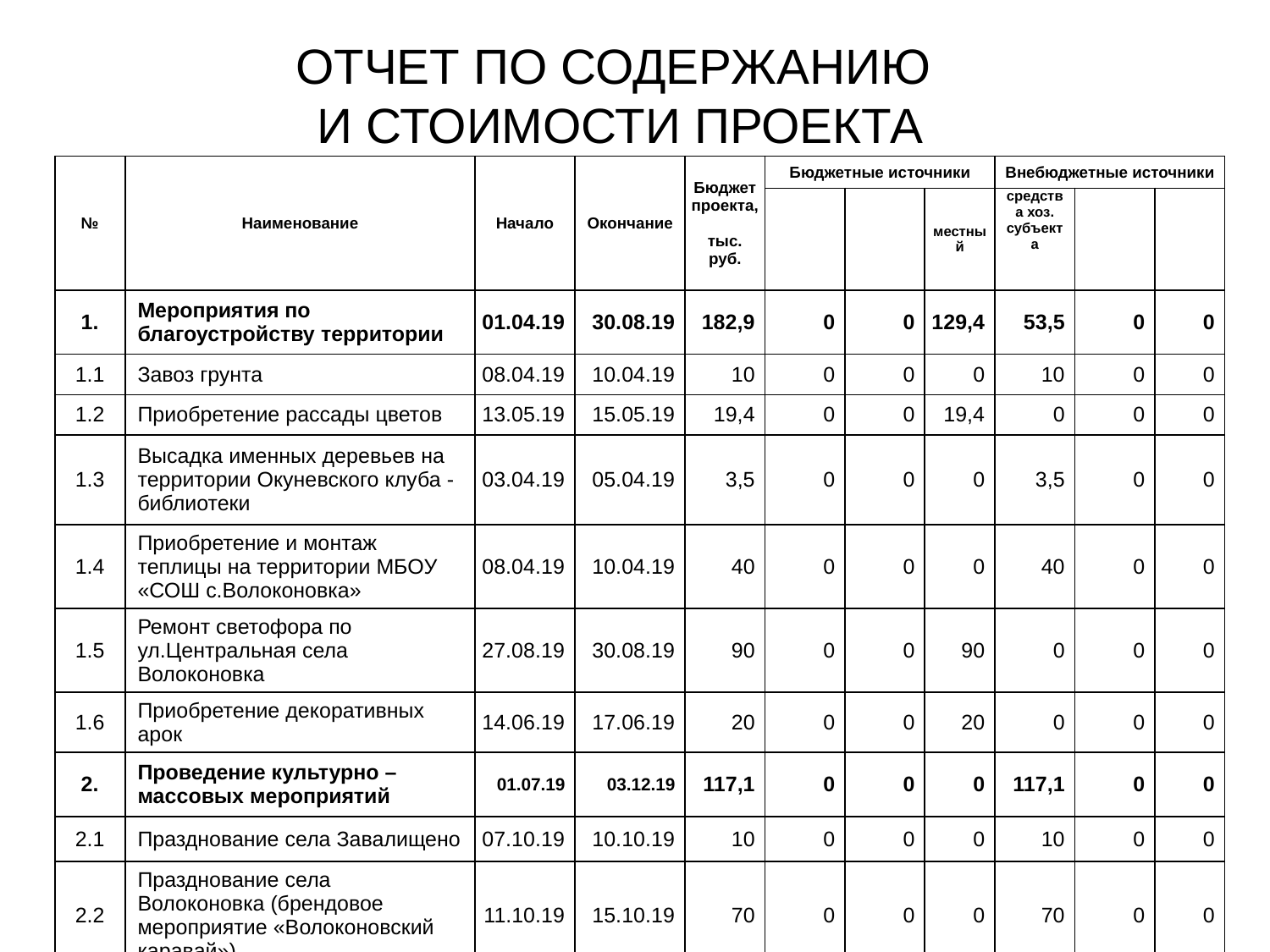

ОТЧЕТ ПО СОДЕРЖАНИЮ
И СТОИМОСТИ ПРОЕКТА
| № | Наименование | Начало | Окончание | Бюджет проекта, тыс. руб. | Бюджетные источники |  |  | Внебюджетные источники |  |  |
| --- | --- | --- | --- | --- | --- | --- | --- | --- | --- | --- |
|  |  |  |  |  |  |  | местный | средства хоз. субъекта |  |  |
| 1. | Мероприятия по благоустройству территории | 01.04.19 | 30.08.19 | 182,9 | 0 | 0 | 129,4 | 53,5 | 0 | 0 |
| 1.1 | Завоз грунта | 08.04.19 | 10.04.19 | 10 | 0 | 0 | 0 | 10 | 0 | 0 |
| 1.2 | Приобретение рассады цветов | 13.05.19 | 15.05.19 | 19,4 | 0 | 0 | 19,4 | 0 | 0 | 0 |
| 1.3 | Высадка именных деревьев на территории Окуневского клуба - библиотеки | 03.04.19 | 05.04.19 | 3,5 | 0 | 0 | 0 | 3,5 | 0 | 0 |
| 1.4 | Приобретение и монтаж теплицы на территории МБОУ «СОШ с.Волоконовка» | 08.04.19 | 10.04.19 | 40 | 0 | 0 | 0 | 40 | 0 | 0 |
| 1.5 | Ремонт светофора по ул.Центральная села Волоконовка | 27.08.19 | 30.08.19 | 90 | 0 | 0 | 90 | 0 | 0 | 0 |
| 1.6 | Приобретение декоративных арок | 14.06.19 | 17.06.19 | 20 | 0 | 0 | 20 | 0 | 0 | 0 |
| 2. | Проведение культурно – массовых мероприятий | 01.07.19 | 03.12.19 | 117,1 | 0 | 0 | 0 | 117,1 | 0 | 0 |
| 2.1 | Празднование села Завалищено | 07.10.19 | 10.10.19 | 10 | 0 | 0 | 0 | 10 | 0 | 0 |
| 2.2 | Празднование села Волоконовка (брендовое мероприятие «Волоконовский каравай») | 11.10.19 | 15.10.19 | 70 | 0 | 0 | 0 | 70 | 0 | 0 |
| 2.3 | Празднование села Окуни | 07.11.19 | 11.11.19 | 10 | 0 | 0 | 0 | 10 | 0 | 0 |